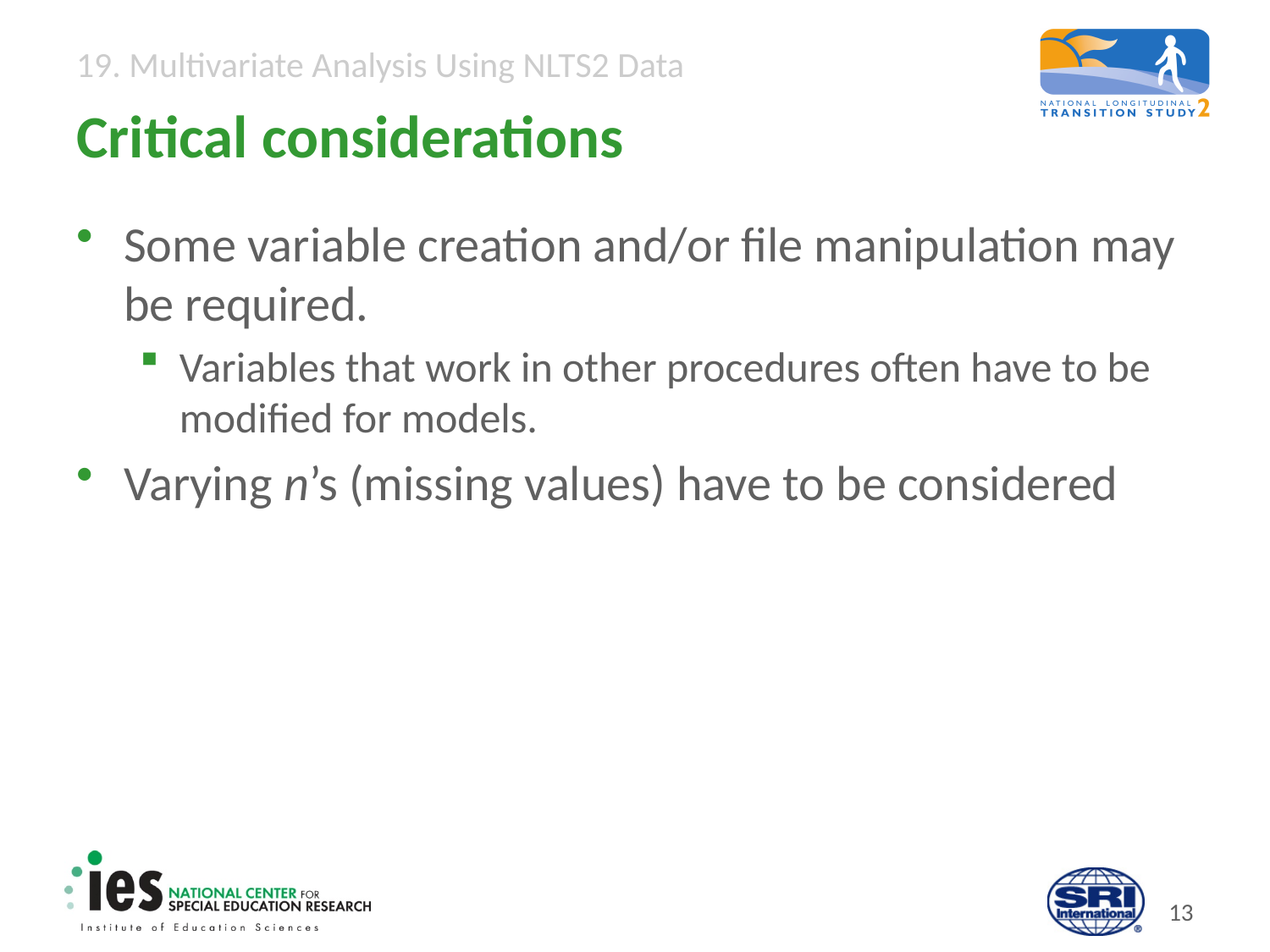

# Critical considerations
Some variable creation and/or file manipulation may be required.
Variables that work in other procedures often have to be modified for models.
Varying n’s (missing values) have to be considered

13